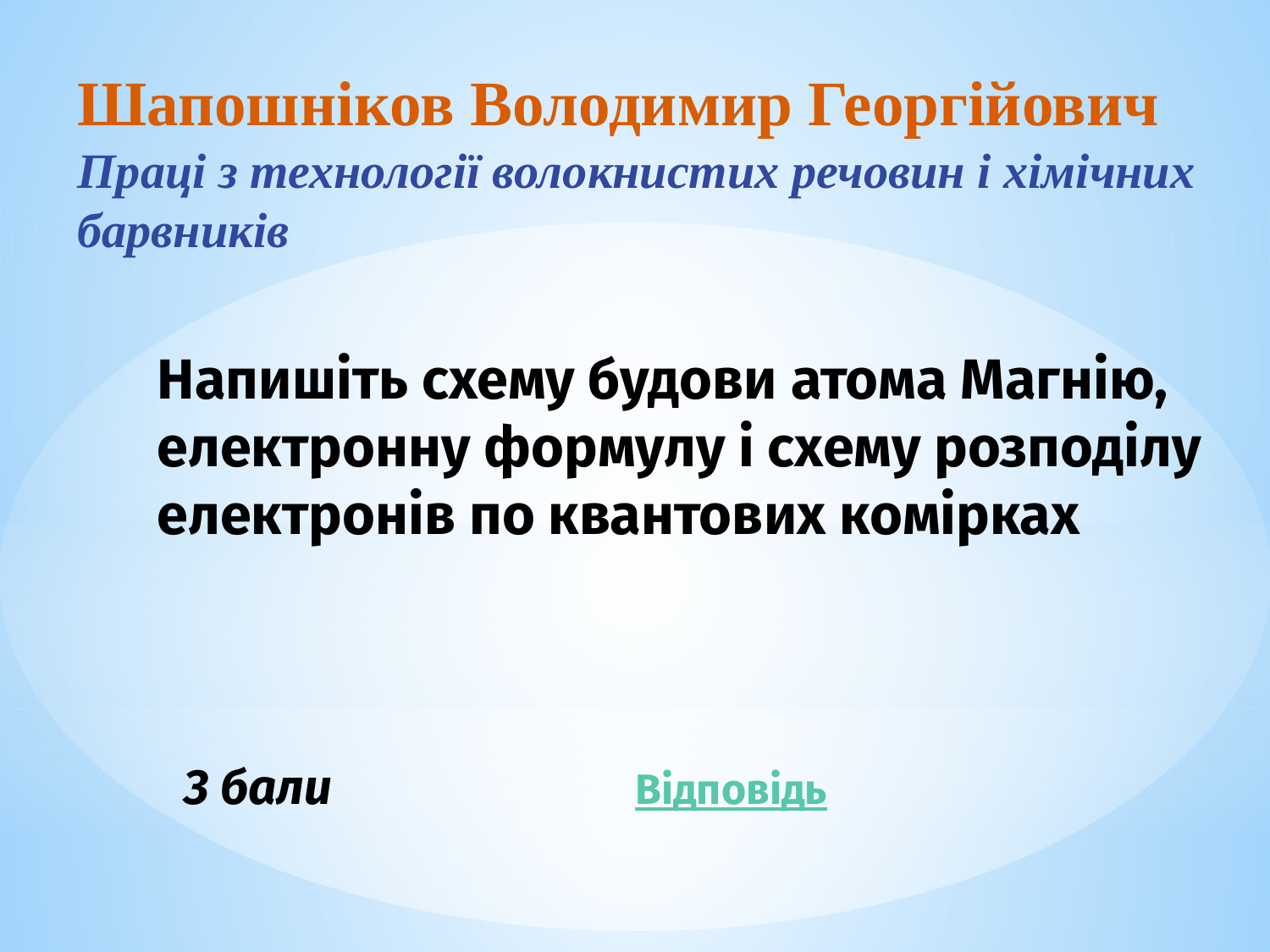

Шапошніков Володимир Георгійович
Праці з технології волокнистих речовин і хімічних барвників
Напишіть схему будови атома Магнію, електронну формулу і схему розподілу електронів по квантових комірках

  3 бали                           Відповідь